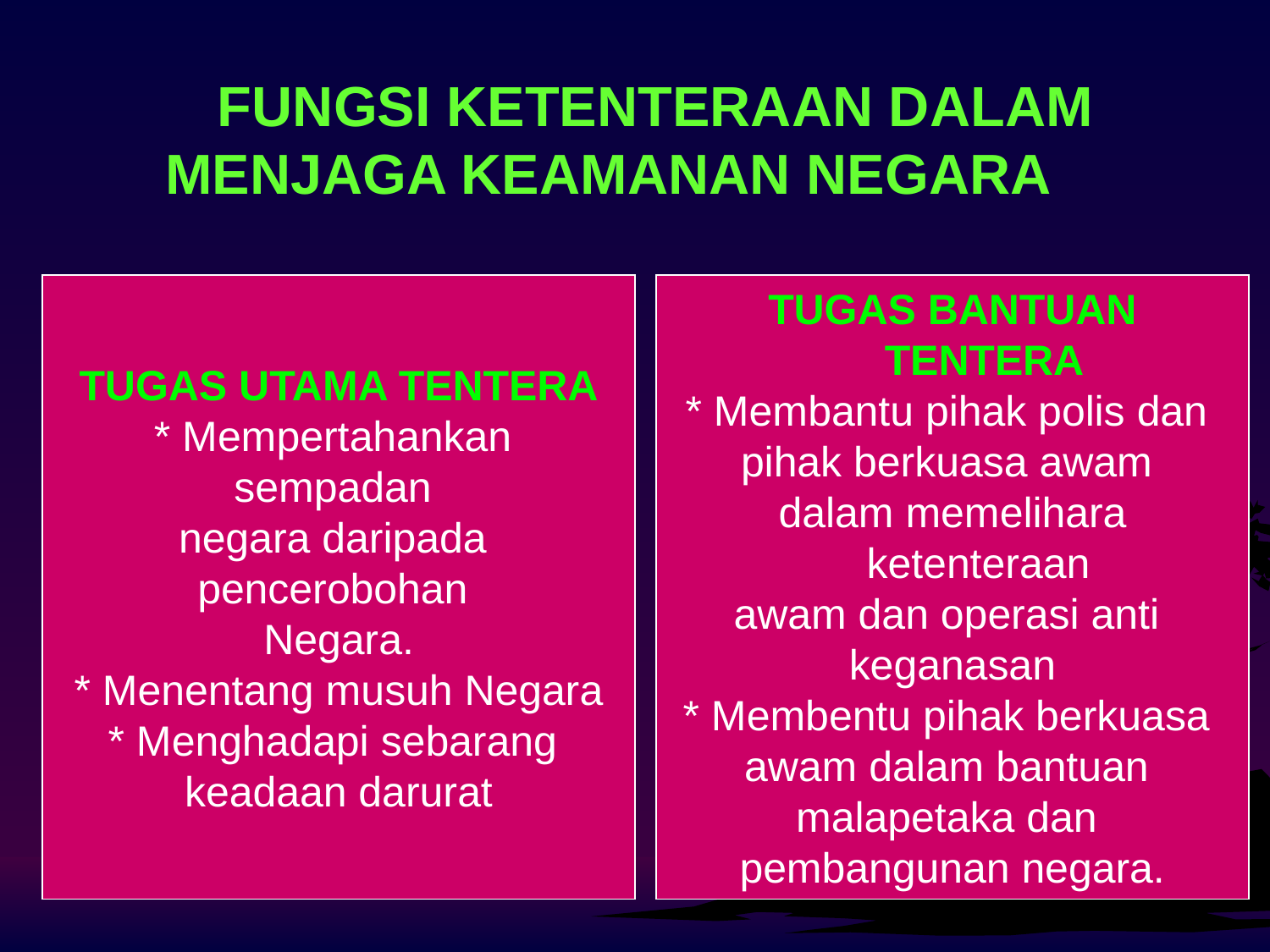

# FUNGSI KETENTERAAN DALAM MENJAGA KEAMANAN NEGARA
TUGAS UTAMA TENTERA
* Mempertahankan
sempadan
negara daripada
pencerobohan
Negara.
* Menentang musuh Negara
* Menghadapi sebarang
keadaan darurat
TUGAS BANTUAN TENTERA
* Membantu pihak polis dan
pihak berkuasa awam
dalam memelihara ketenteraan
awam dan operasi anti
keganasan
* Membentu pihak berkuasa
awam dalam bantuan
malapetaka dan
pembangunan negara.